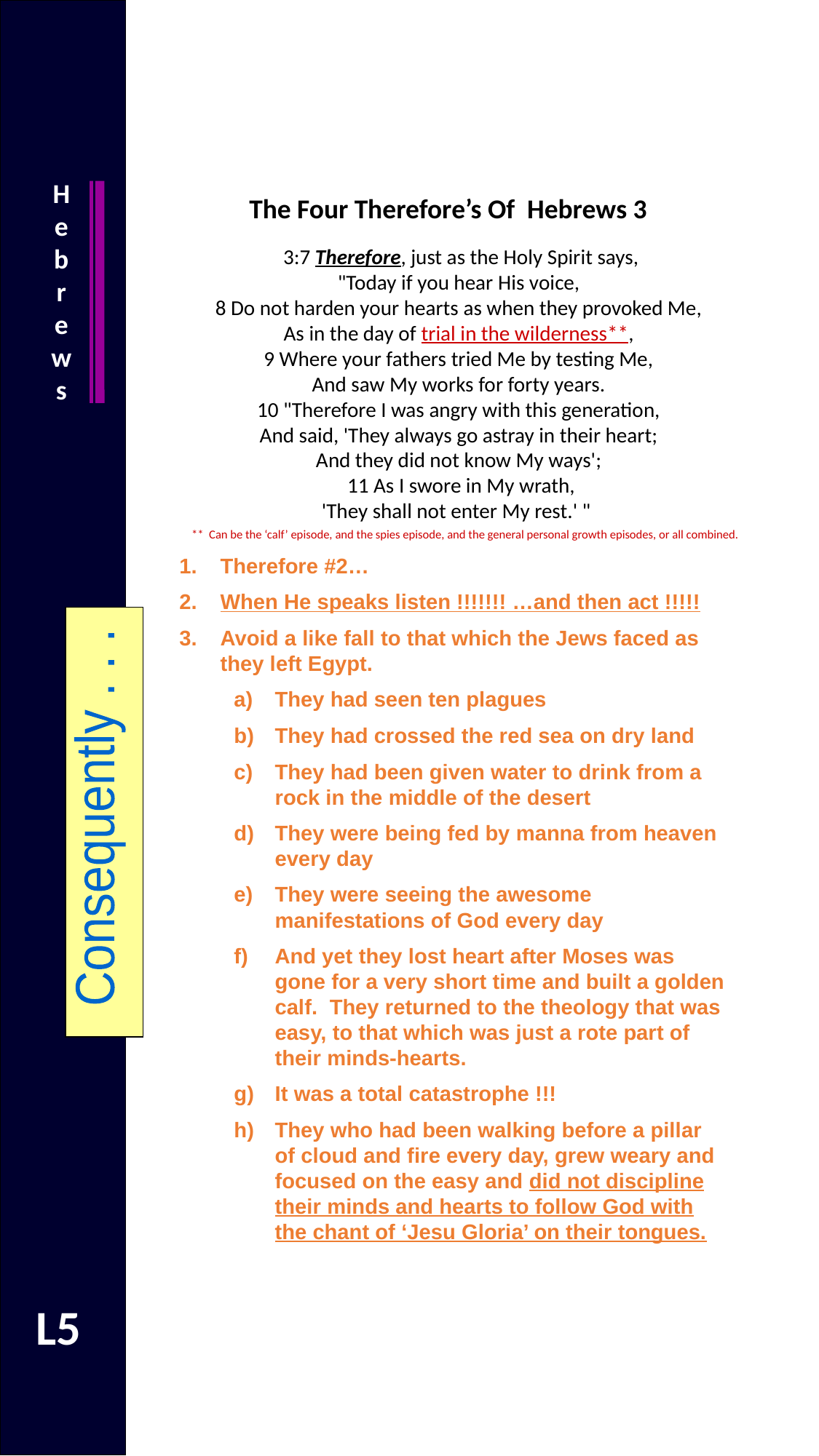

Hebrews

The Four Therefore’s Of  Hebrews 3
3:7 Therefore, just as the Holy Spirit says,
"Today if you hear His voice,
8 Do not harden your hearts as when they provoked Me,
As in the day of trial in the wilderness**,
9 Where your fathers tried Me by testing Me,
And saw My works for forty years.
10 "Therefore I was angry with this generation,
And said, 'They always go astray in their heart;
And they did not know My ways';
11 As I swore in My wrath,
'They shall not enter My rest.' "

**  Can be the ‘calf’ episode, and the spies episode, and the general personal growth episodes, or all combined.
Therefore #2…
When He speaks listen !!!!!!! …and then act !!!!!
Avoid a like fall to that which the Jews faced as they left Egypt.
They had seen ten plagues
They had crossed the red sea on dry land
They had been given water to drink from a rock in the middle of the desert
They were being fed by manna from heaven every day
They were seeing the awesome manifestations of God every day
And yet they lost heart after Moses was gone for a very short time and built a golden calf.  They returned to the theology that was easy, to that which was just a rote part of their minds-hearts.
It was a total catastrophe !!!
They who had been walking before a pillar of cloud and fire every day, grew weary and focused on the easy and did not discipline their minds and hearts to follow God with the chant of ‘Jesu Gloria’ on their tongues.

Consequently . . .
L5